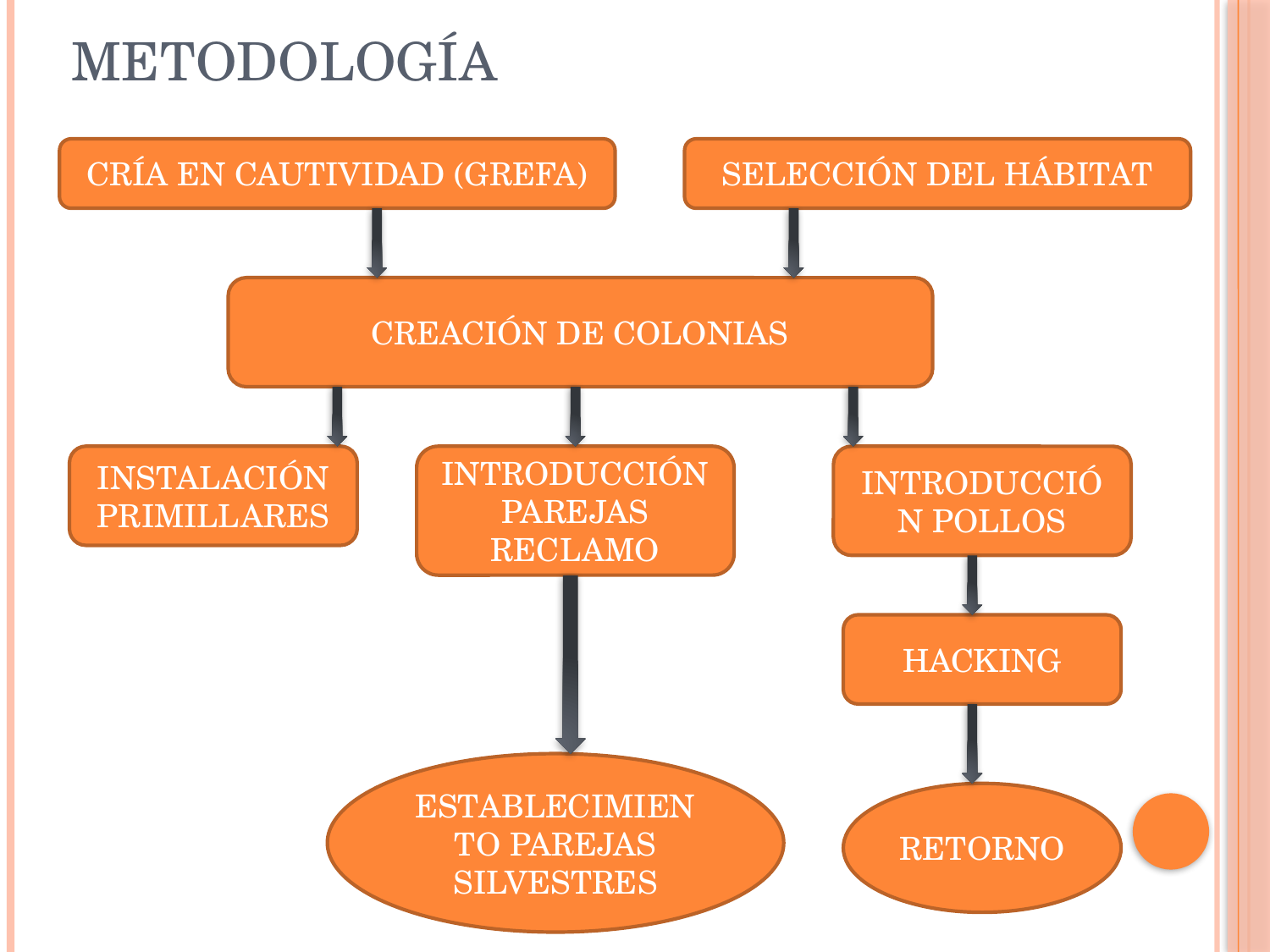

# METODOLOGÍA
CRÍA EN CAUTIVIDAD (GREFA)
SELECCIÓN DEL HÁBITAT

CREACIÓN DE COLONIAS

INSTALACIÓN PRIMILLARES
INTRODUCCIÓN PAREJAS RECLAMO
INTRODUCCIÓN POLLOS

HACKING

ESTABLECIMIENTO PAREJAS SILVESTRES
RETORNO